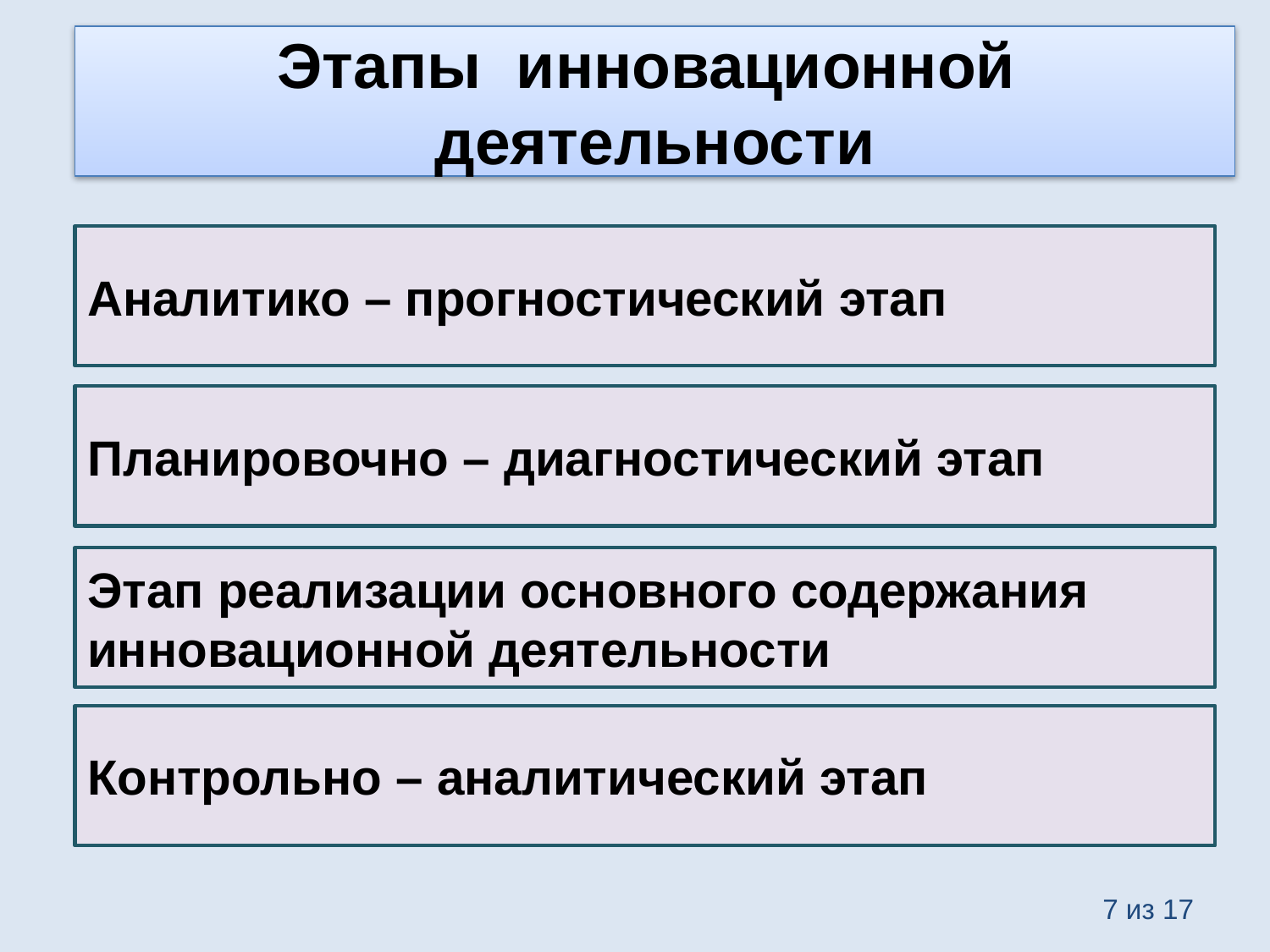

Этапы  инновационной  деятельности
Аналитико – прогностический этап
Планировочно – диагностический этап
Этап реализации основного содержания инновационной деятельности
Контрольно – аналитический этап
7 из 17